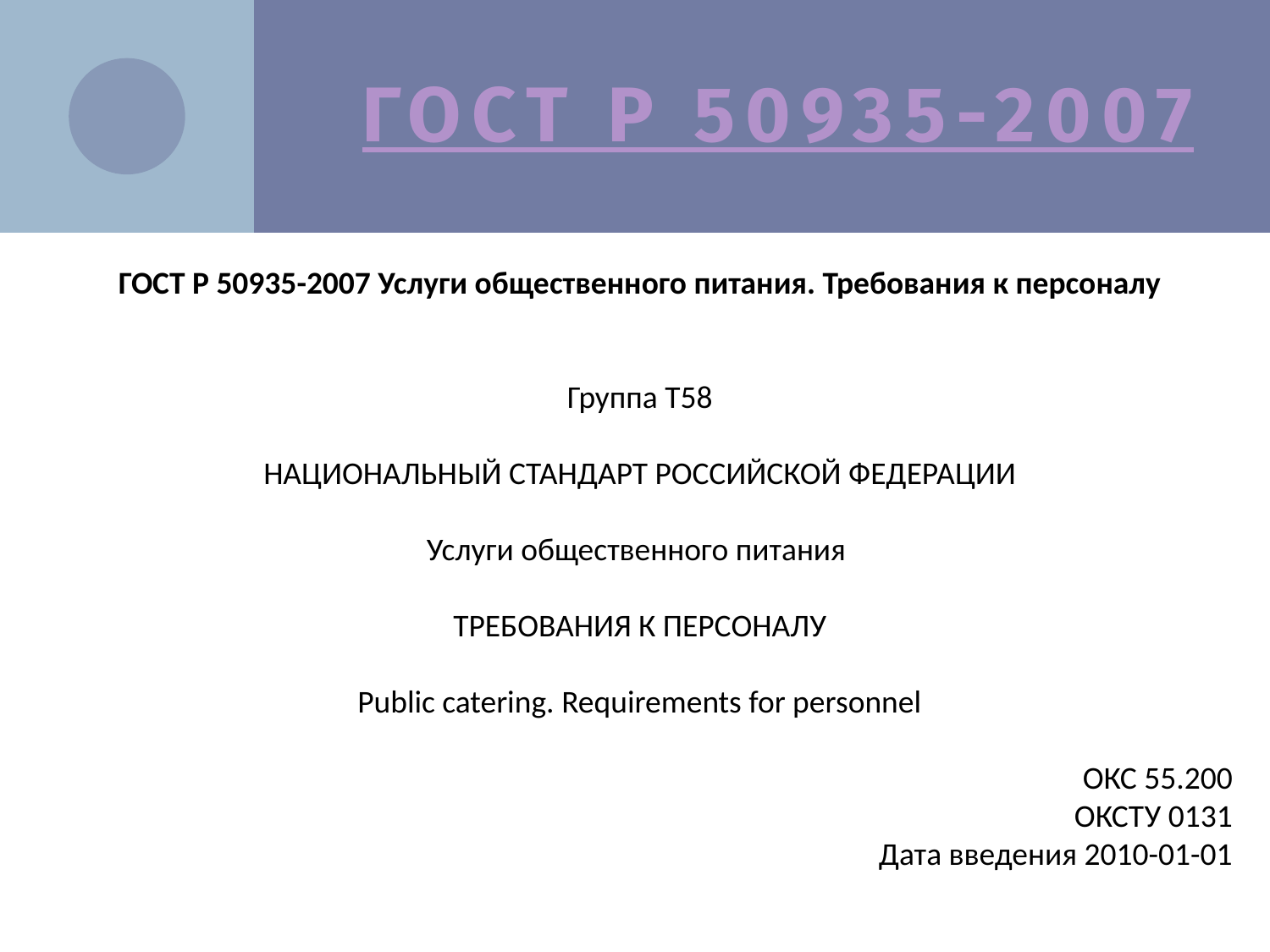

# ГОСТ Р 50935-2007
ГОСТ Р 50935-2007 Услуги общественного питания. Требования к персоналу
Группа Т58
НАЦИОНАЛЬНЫЙ СТАНДАРТ РОССИЙСКОЙ ФЕДЕРАЦИИ
    
Услуги общественного питания
ТРЕБОВАНИЯ К ПЕРСОНАЛУ
Public catering. Requirements for personnel
ОКС 55.200
ОКСТУ 0131
Дата введения 2010-01-01